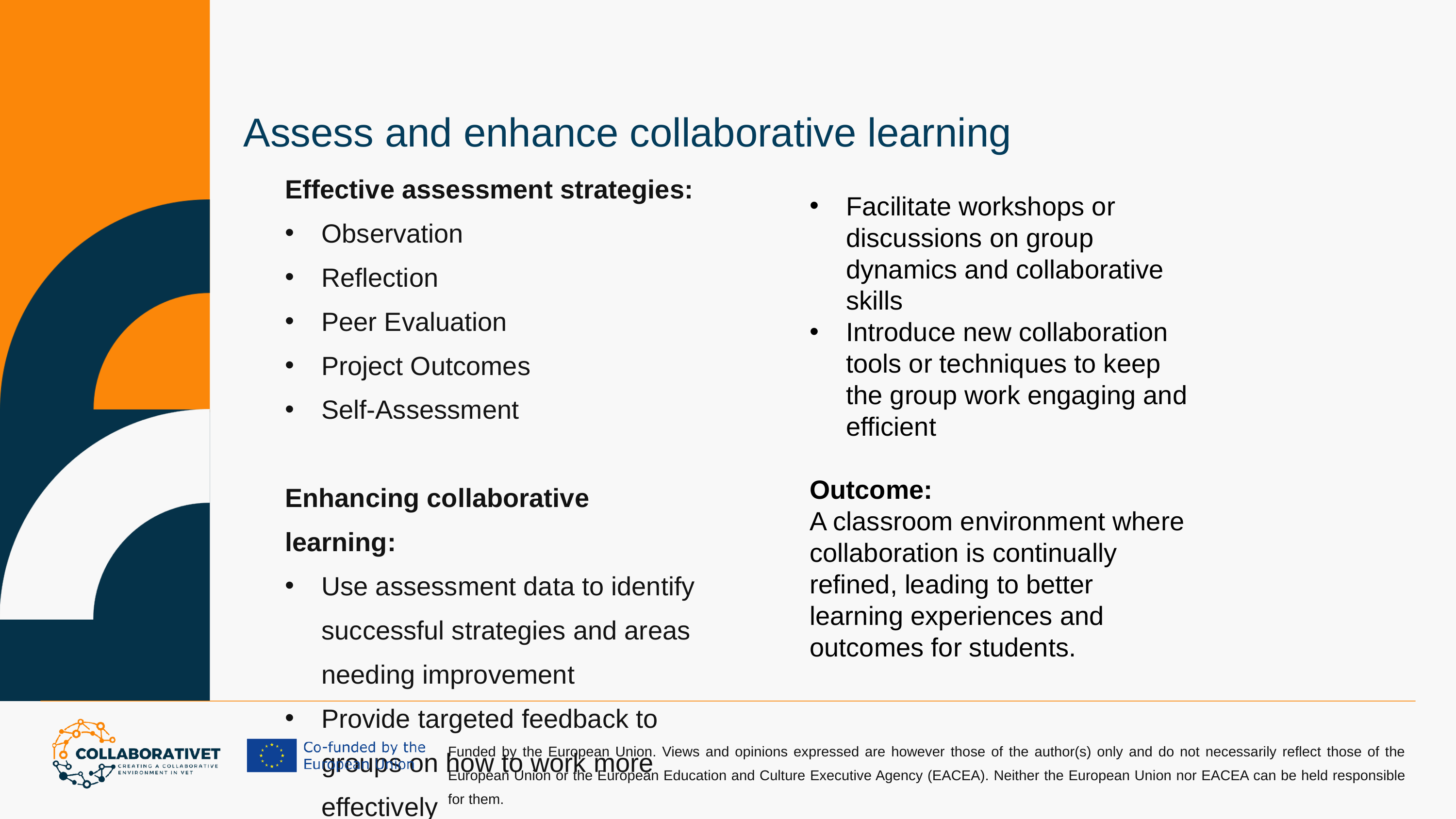

Assess and enhance collaborative learning

Effective assessment strategies:
Observation
Reflection
Peer Evaluation
Project Outcomes
Self-Assessment

Enhancing collaborative learning:
Use assessment data to identify successful strategies and areas needing improvement
Provide targeted feedback to groups on how to work more effectively

Facilitate workshops or discussions on group dynamics and collaborative skills
Introduce new collaboration tools or techniques to keep the group work engaging and efficient

Outcome:
A classroom environment where collaboration is continually refined, leading to better learning experiences and outcomes for students.

Funded by the European Union. Views and opinions expressed are however those of the author(s) only and do not necessarily reflect those of the European Union or the European Education and Culture Executive Agency (EACEA). Neither the European Union nor EACEA can be held responsible for them.